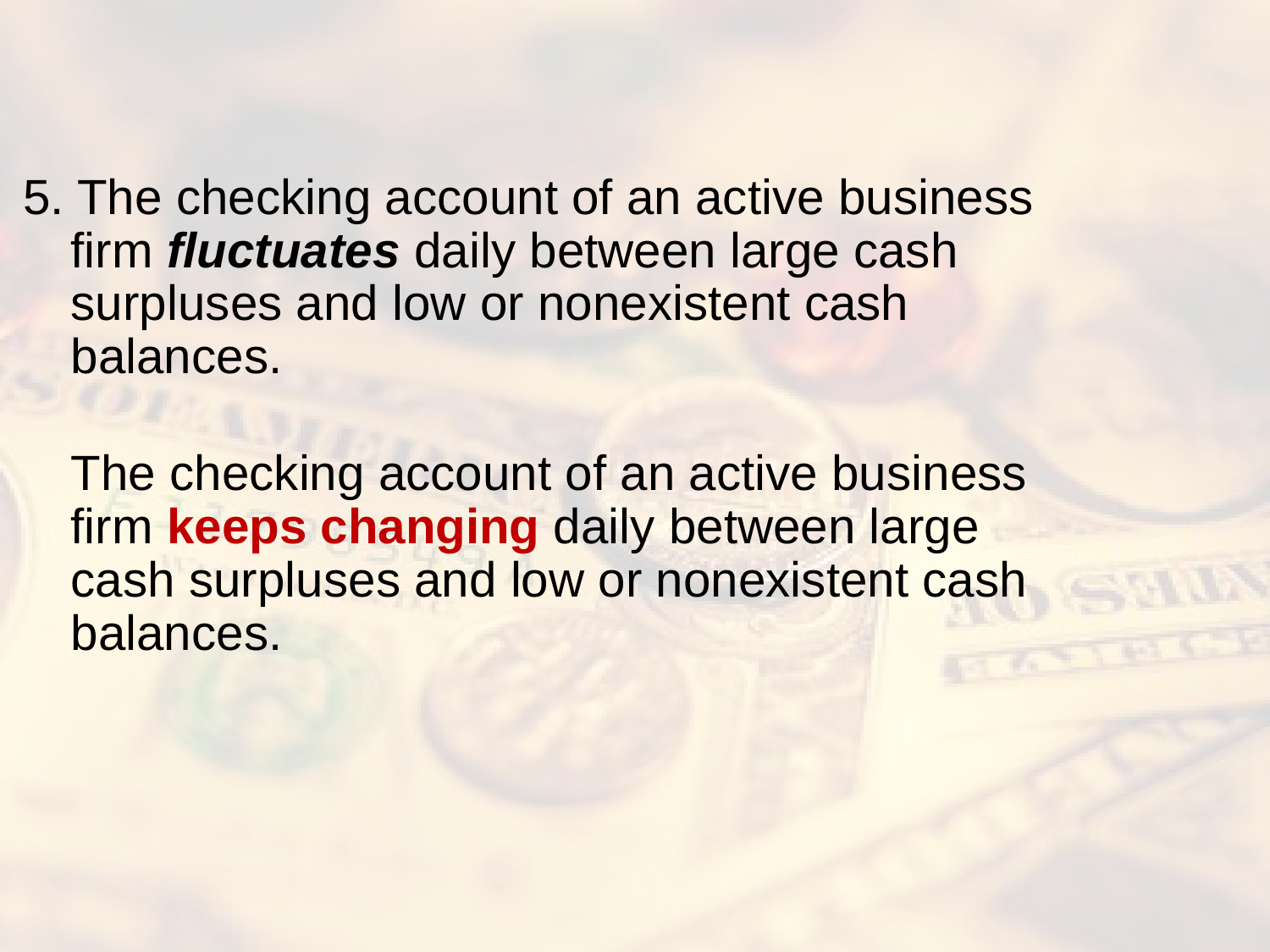

#

5. The checking account of an active business firm fluctuates daily between large cash surpluses and low or nonexistent cash balances.
The checking account of an active business firm keeps changing daily between large cash surpluses and low or nonexistent cash balances.